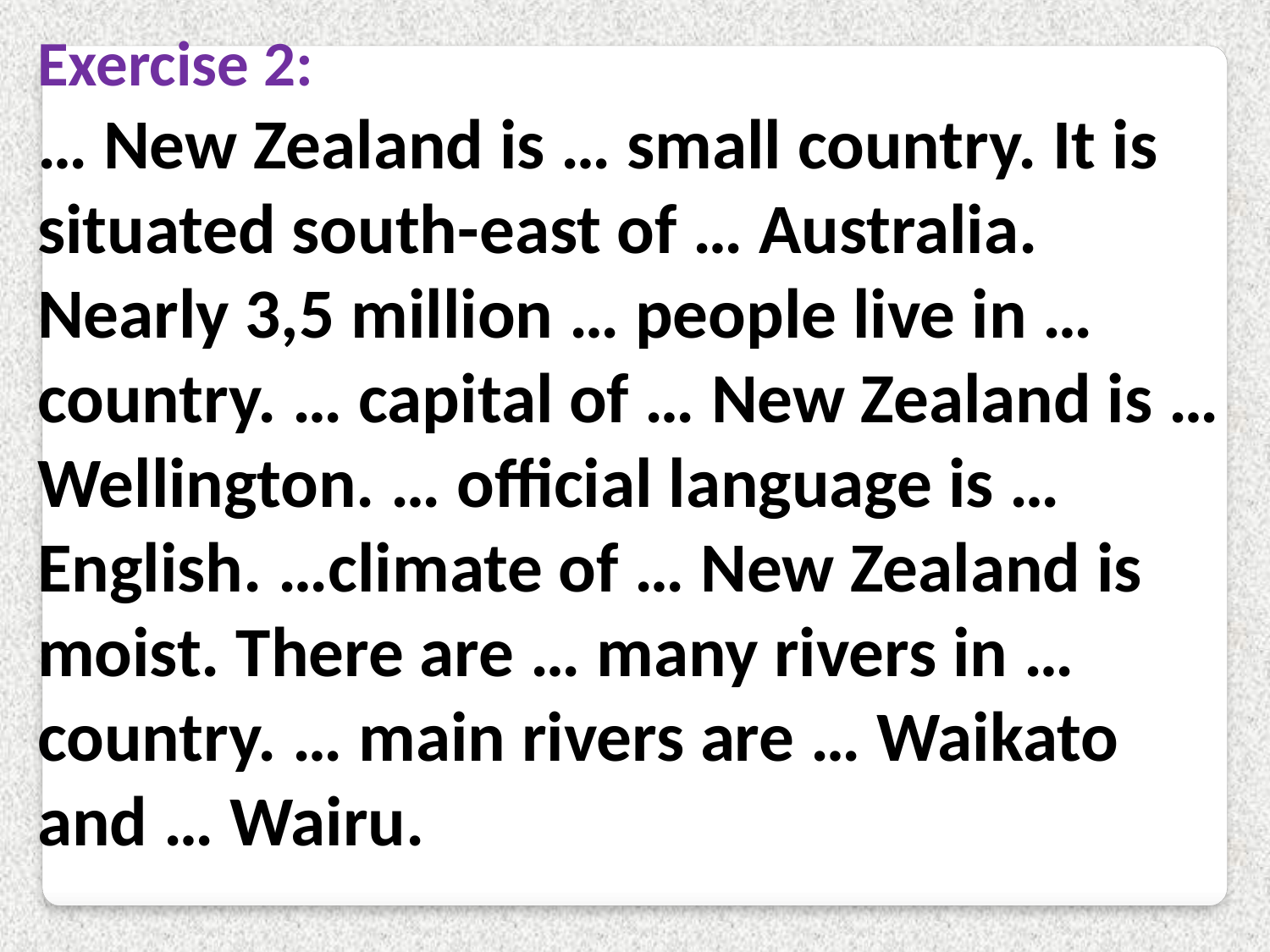

Exercise 2:
… New Zealand is … small country. It is situated south-east of … Australia. Nearly 3,5 million … people live in … country. … capital of … New Zealand is … Wellington. … official language is … English. …climate of … New Zealand is moist. There are … many rivers in … country. … main rivers are … Waikato and … Wairu.